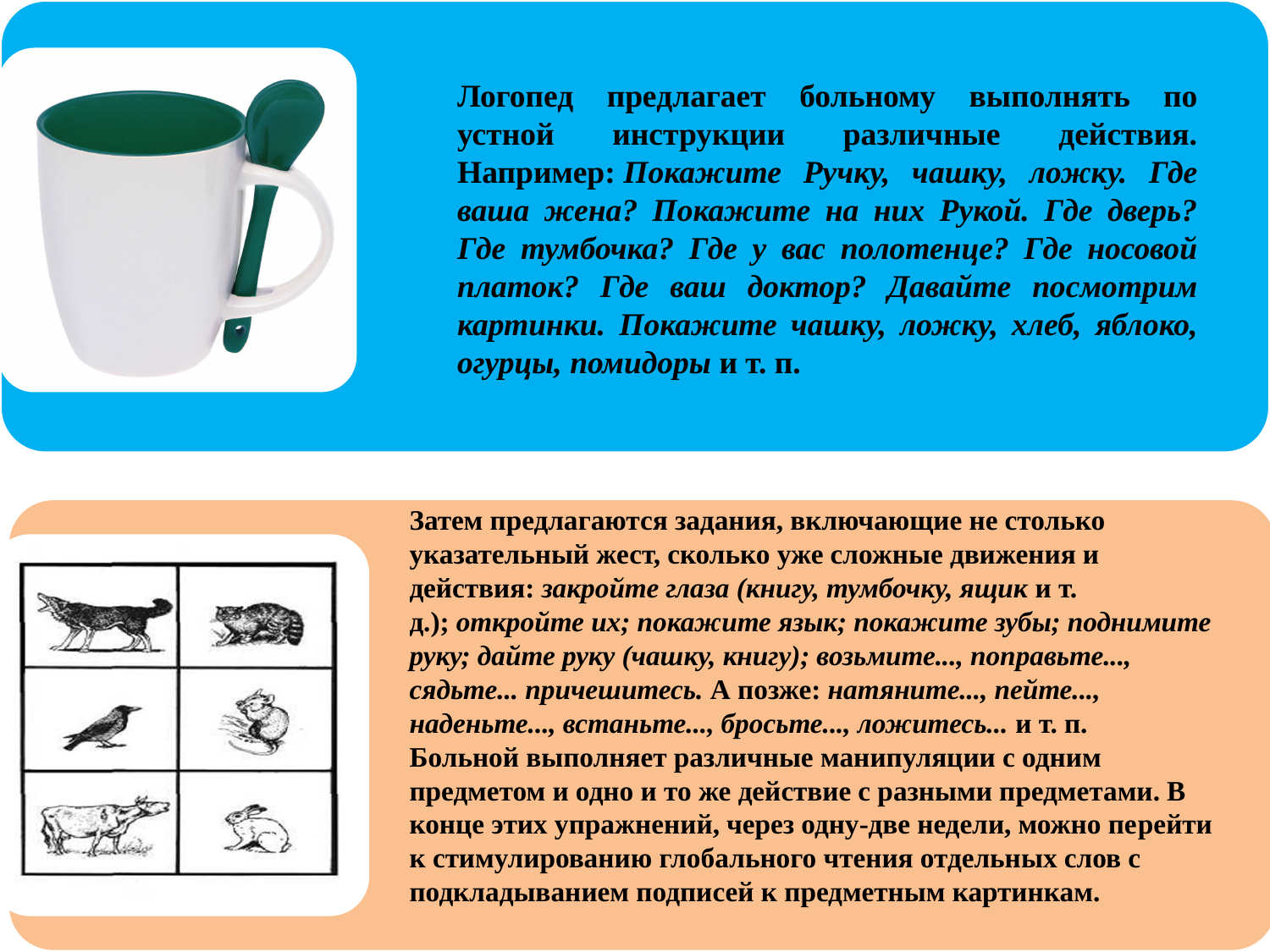

Логопед предлагает больному выполнять по устной инструкции различные действия. Например: Покажите Ручку, чашку, ложку. Где ваша жена? Покажите на них Рукой. Где дверь? Где тумбочка? Где у вас полотенце? Где носовой платок? Где ваш доктор? Давайте посмотрим картинки. Покажите чашку, ложку, хлеб, яблоко, огурцы, помидоры и т. п.
Затем предлагаются задания, включающие не столько указательный жест, сколько уже сложные движения и действия: закройте глаза (книгу, тумбочку, ящик и т. д.); откройте их; покажите язык; покажите зубы; поднимите руку; дайте руку (чашку, книгу); возьмите..., поправьте..., сядьте... причешитесь. А позже: натяните..., пейте..., наденьте..., встаньте..., бросьте..., ложитесь... и т. п.
Больной выполняет различные манипуляции с одним предметом и одно и то же действие с разными предметами. В конце этих упражнений, через одну-две недели, можно пе­рейти к стимулированию глобального чтения отдельных слов с подкладыванием подписей к предметным картинкам.